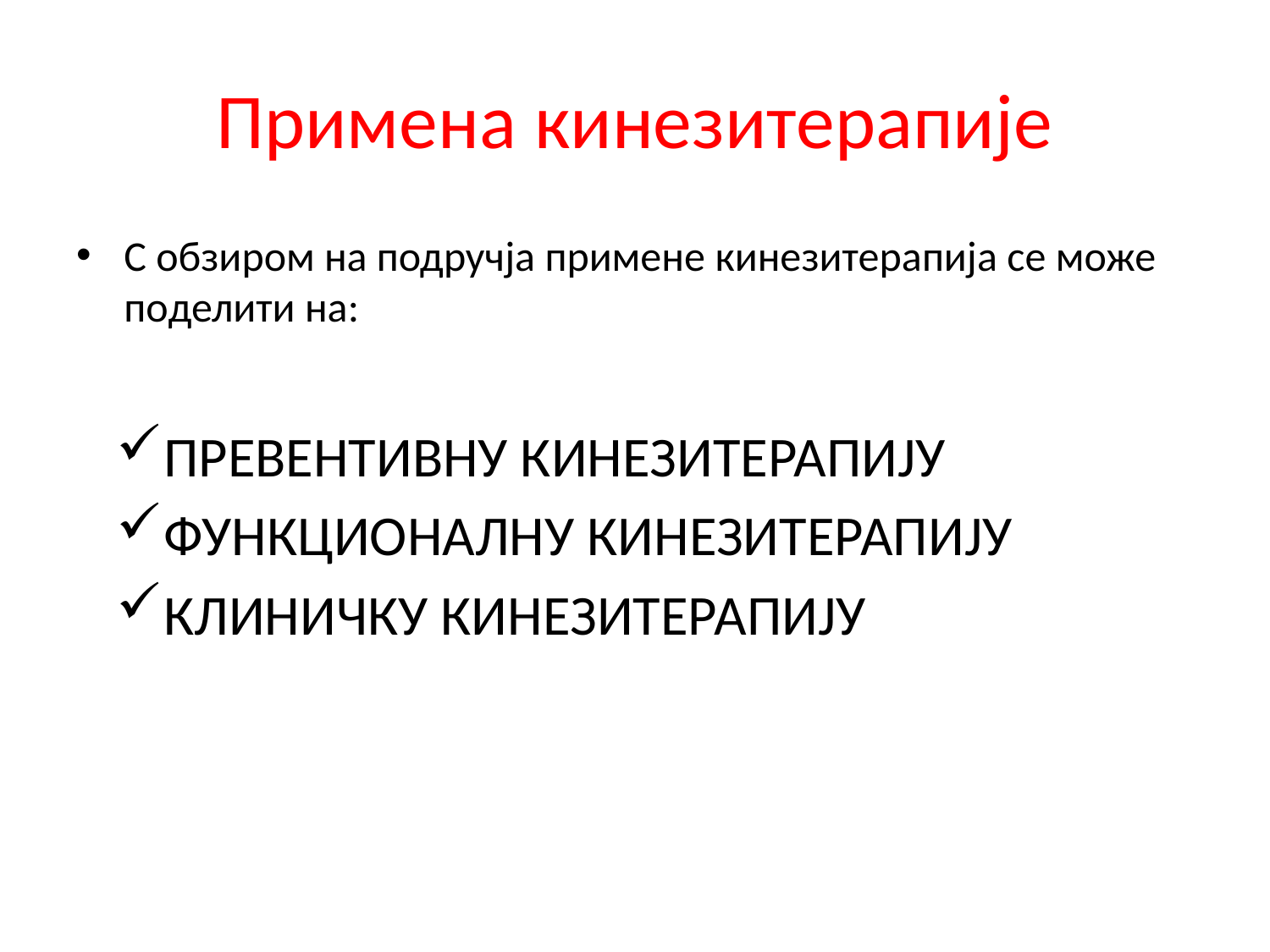

# Примена кинезитерапије
С обзиром на подручја примене кинезитерапија се може поделити на:

ПРЕВЕНТИВНУ КИНЕЗИТЕРАПИЈУ
ФУНКЦИОНАЛНУ КИНЕЗИТЕРАПИЈУ
КЛИНИЧКУ КИНЕЗИТЕРАПИЈУ